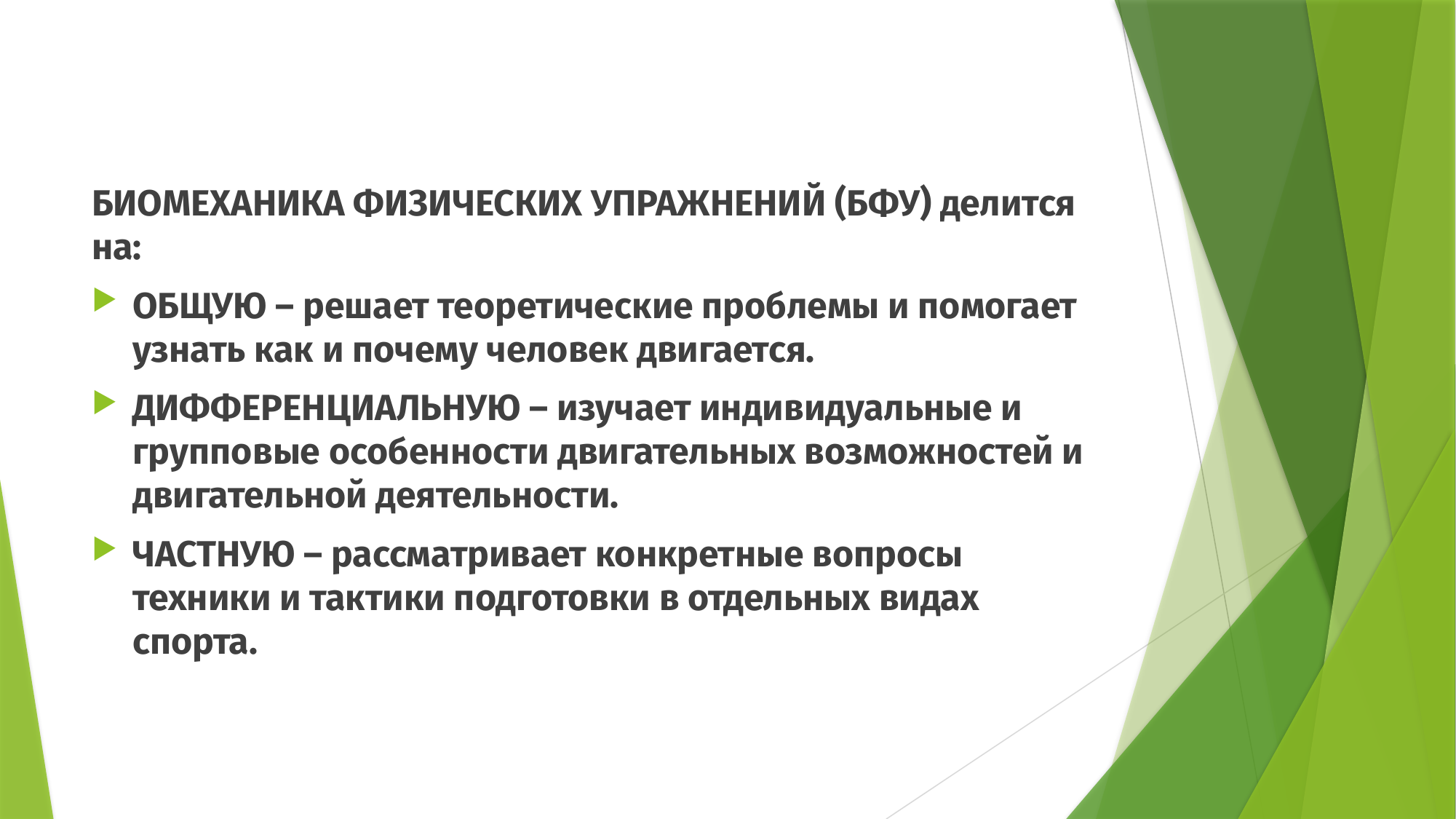

#
БИОМЕХАНИКА ФИЗИЧЕСКИХ УПРАЖНЕНИЙ (БФУ) делится на:
ОБЩУЮ – решает теоретические проблемы и помогает узнать как и почему человек двигается.
ДИФФЕРЕНЦИАЛЬНУЮ – изучает индивидуальные и групповые особенности двигательных возможностей и двигательной деятельности.
ЧАСТНУЮ – рассматривает конкретные вопросы техники и тактики подготовки в отдельных видах спорта.